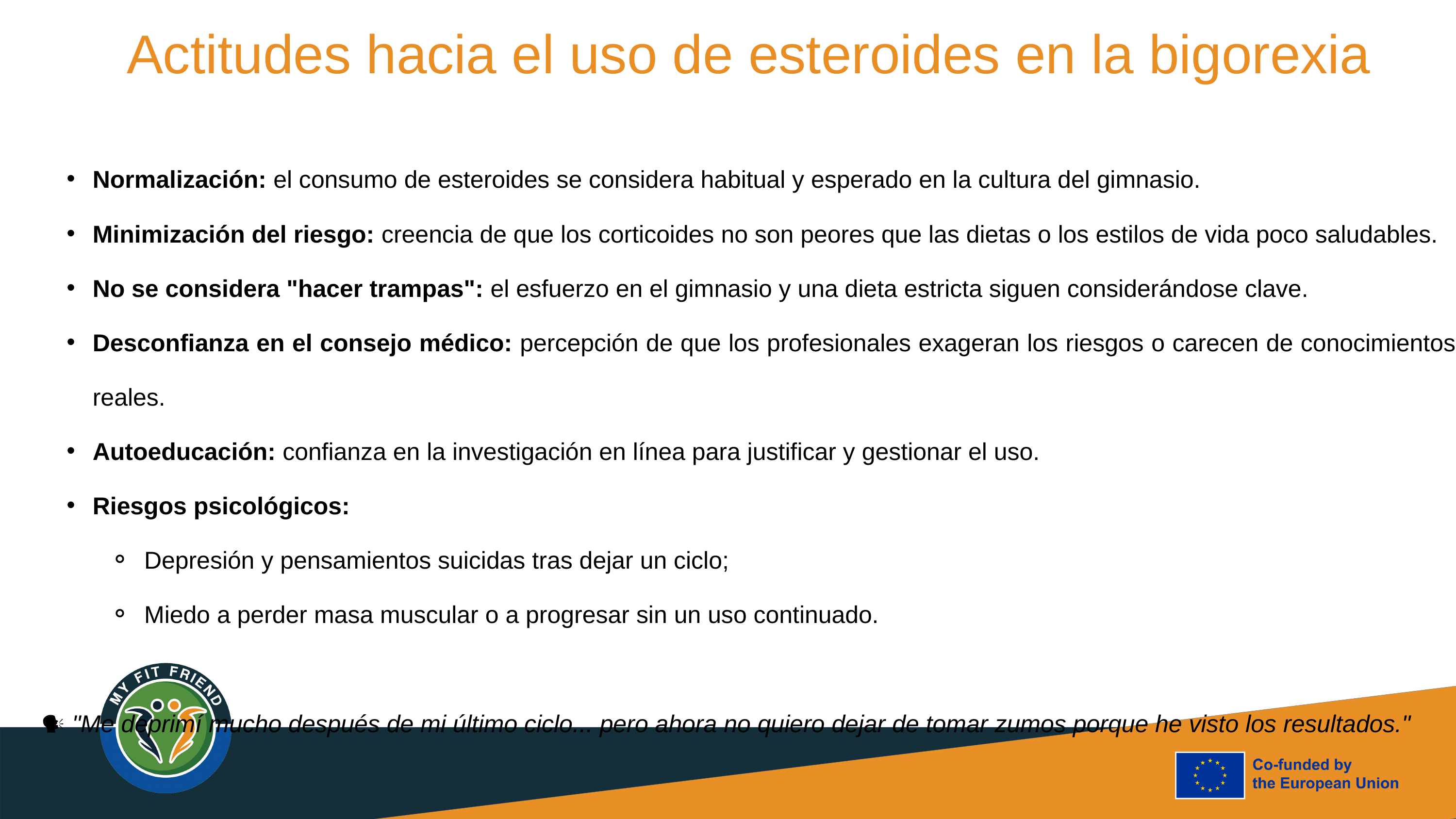

Actitudes hacia el uso de esteroides en la bigorexia

Normalización: el consumo de esteroides se considera habitual y esperado en la cultura del gimnasio.
Minimización del riesgo: creencia de que los corticoides no son peores que las dietas o los estilos de vida poco saludables.
No se considera "hacer trampas": el esfuerzo en el gimnasio y una dieta estricta siguen considerándose clave.
Desconfianza en el consejo médico: percepción de que los profesionales exageran los riesgos o carecen de conocimientos reales.
Autoeducación: confianza en la investigación en línea para justificar y gestionar el uso.
Riesgos psicológicos:
Depresión y pensamientos suicidas tras dejar un ciclo;
Miedo a perder masa muscular o a progresar sin un uso continuado.

🗣 "Me deprimí mucho después de mi último ciclo... pero ahora no quiero dejar de tomar zumos porque he visto los resultados."